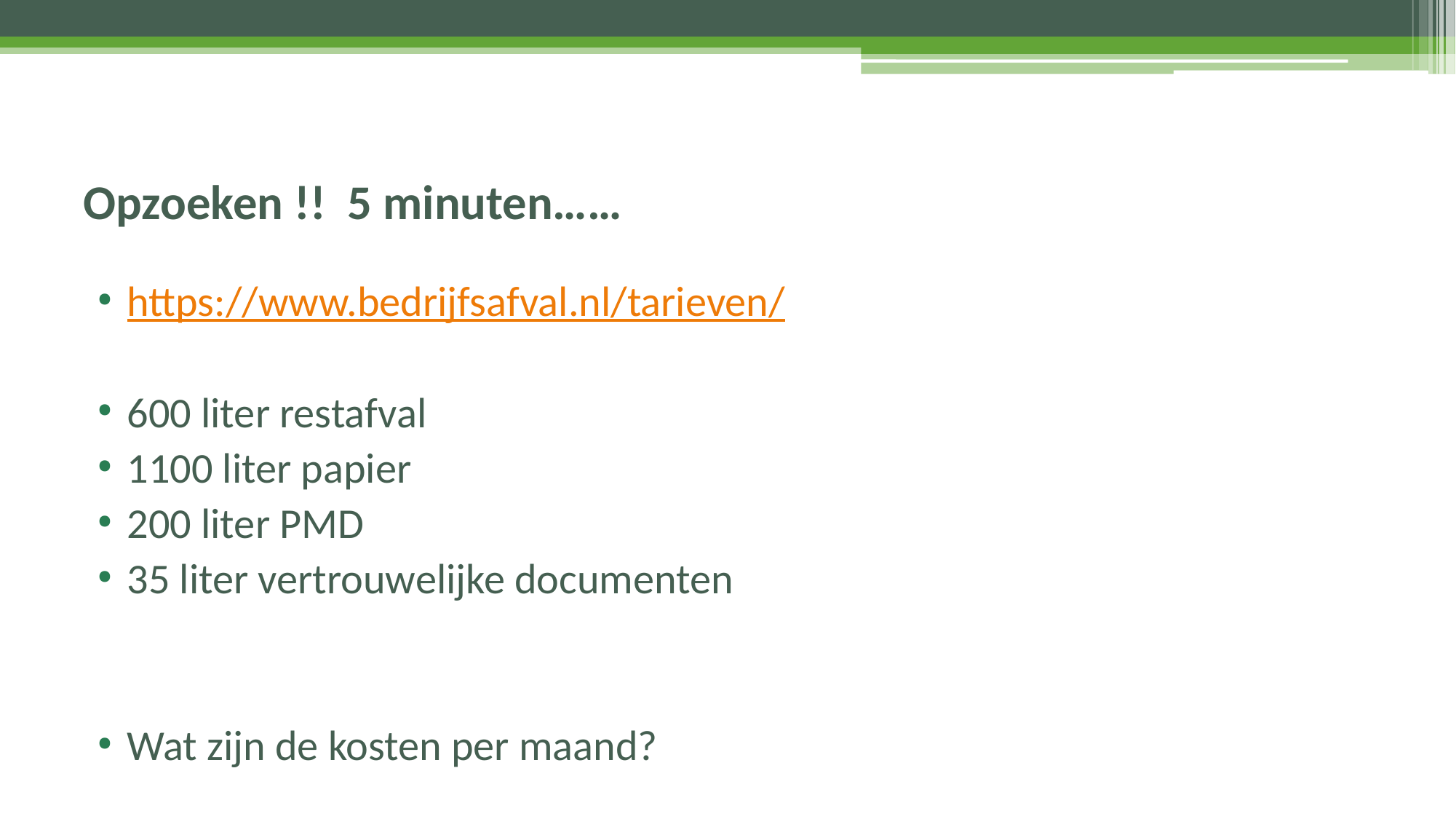

# Opzoeken !!  5 minuten……
https://www.bedrijfsafval.nl/tarieven/

600 liter restafval
1100 liter papier
200 liter PMD
35 liter vertrouwelijke documenten

Wat zijn de kosten per maand?